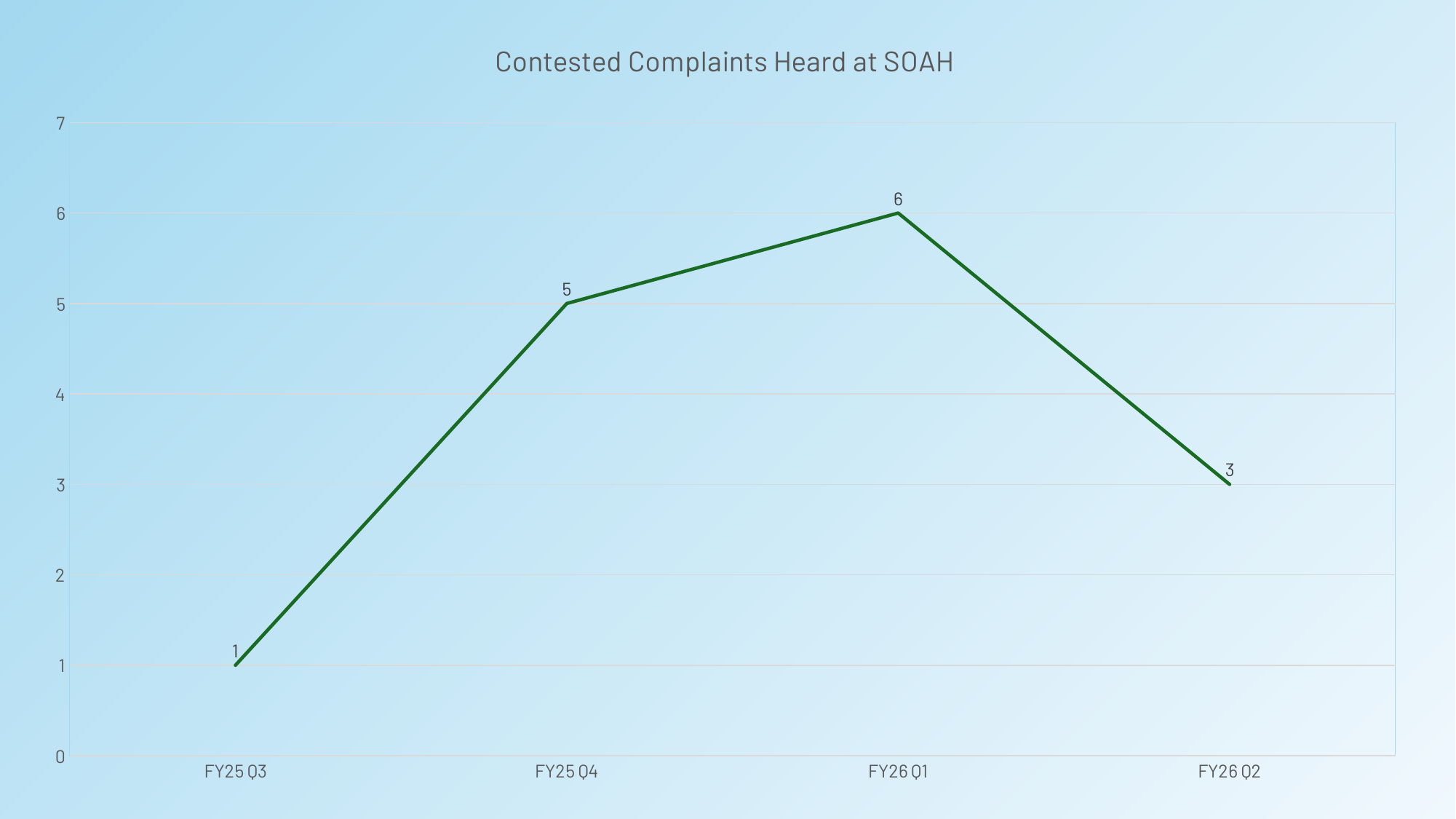

### Chart: Contested Complaints Heard at SOAH

| Category | Contested at SOAH |
|---|---|
| FY25 Q3 | 1.0 |
| FY25 Q4 | 5.0 |
| FY26 Q1 | 6.0 |
| FY26 Q2 | 3.0 |